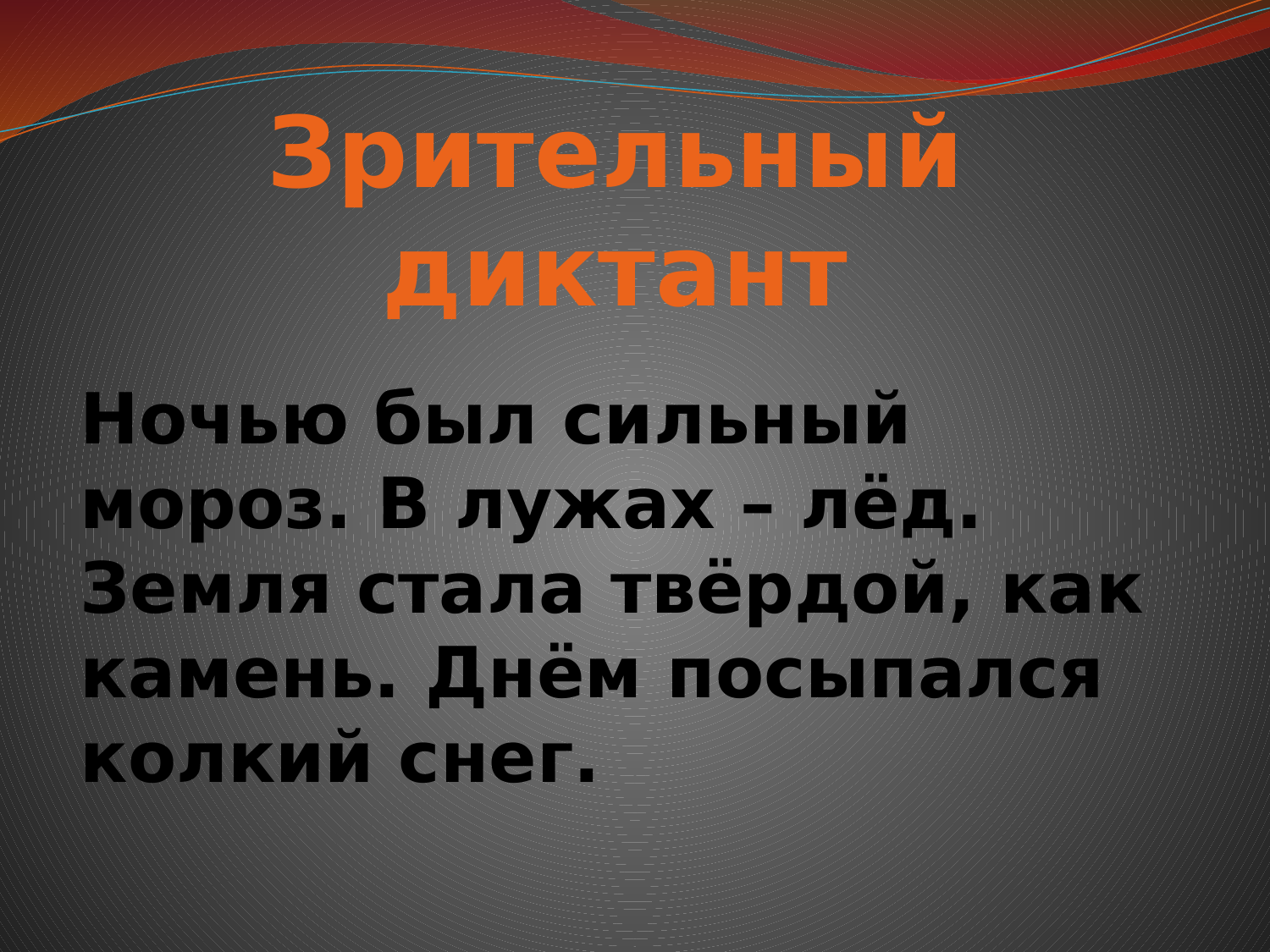

# Зрительный диктант
Ночью был сильный мороз. В лужах – лёд. Земля стала твёрдой, как камень. Днём посыпался колкий снег.